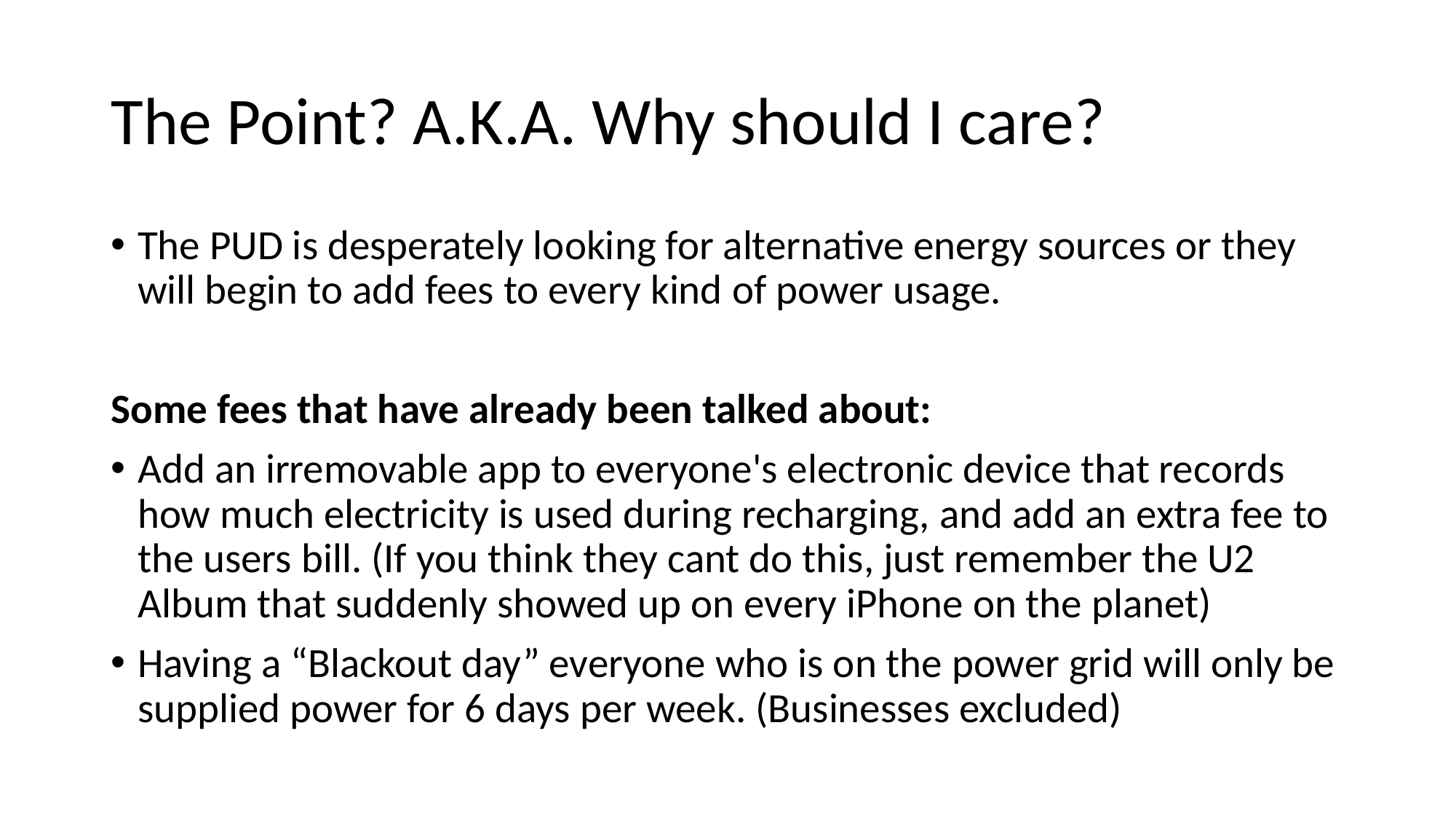

# The Point? A.K.A. Why should I care?
The PUD is desperately looking for alternative energy sources or they will begin to add fees to every kind of power usage.

Some fees that have already been talked about:
Add an irremovable app to everyone's electronic device that records how much electricity is used during recharging, and add an extra fee to the users bill. (If you think they cant do this, just remember the U2 Album that suddenly showed up on every iPhone on the planet)
Having a “Blackout day” everyone who is on the power grid will only be supplied power for 6 days per week. (Businesses excluded)